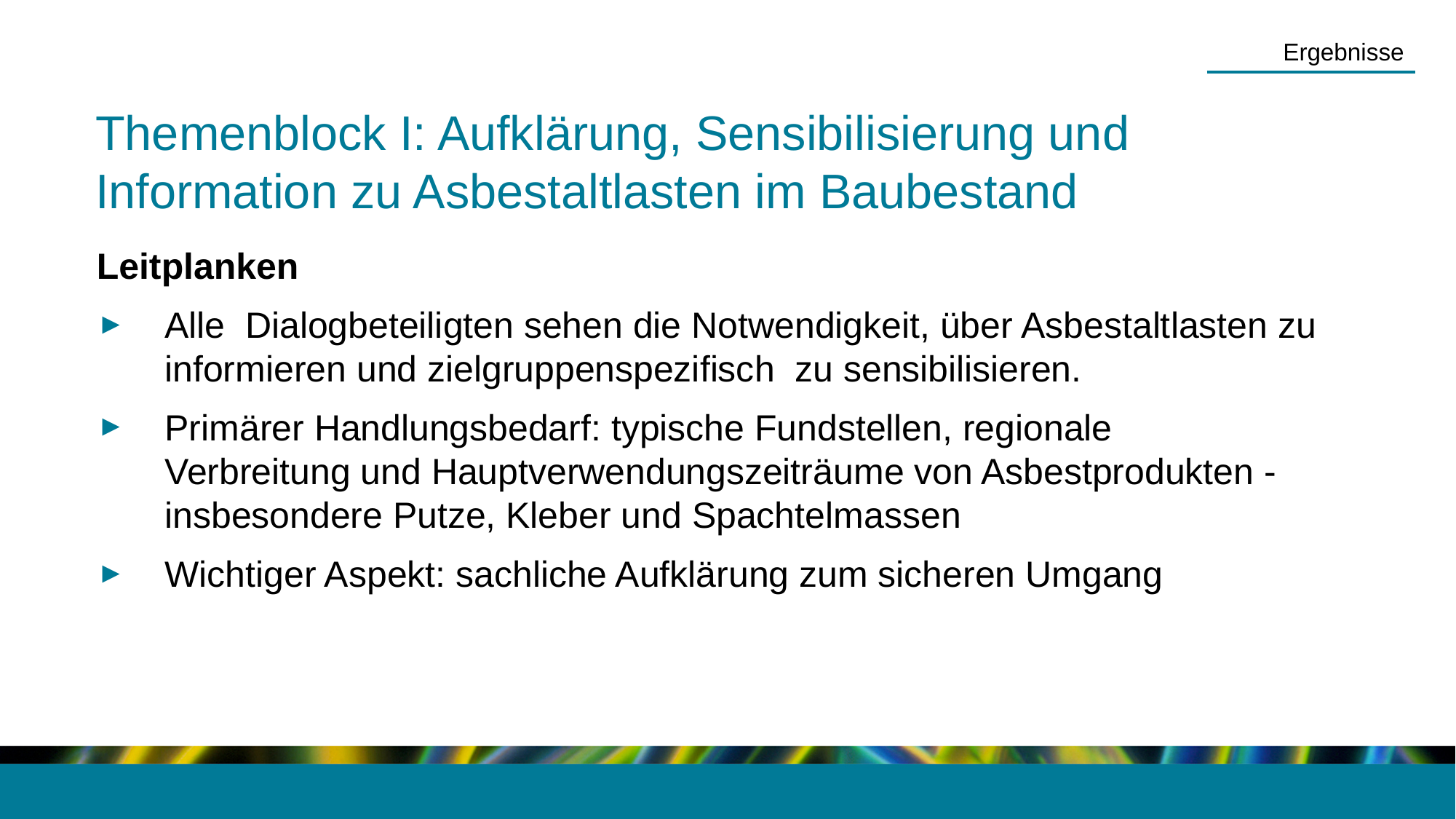

Ergebnisse
Themenblock I: Aufklärung, Sensibilisierung und Information zu Asbestaltlasten im Baubestand
Leitplanken
Alle  Dialogbeteiligten sehen die Not­wendigkeit, über Asbest­altlasten zu informieren und zielgruppenspezifisch  zu sensibilisieren.
Primärer Handlungsbedarf: typische Fundstellen, regionale  Verbreitung und Hauptverwendungszeiträume von Asbestprodukten -  insbesondere Putze, Kleber und Spachtel­massen
Wichtiger Aspekt: sachliche Aufklärung zum sicheren Umgang